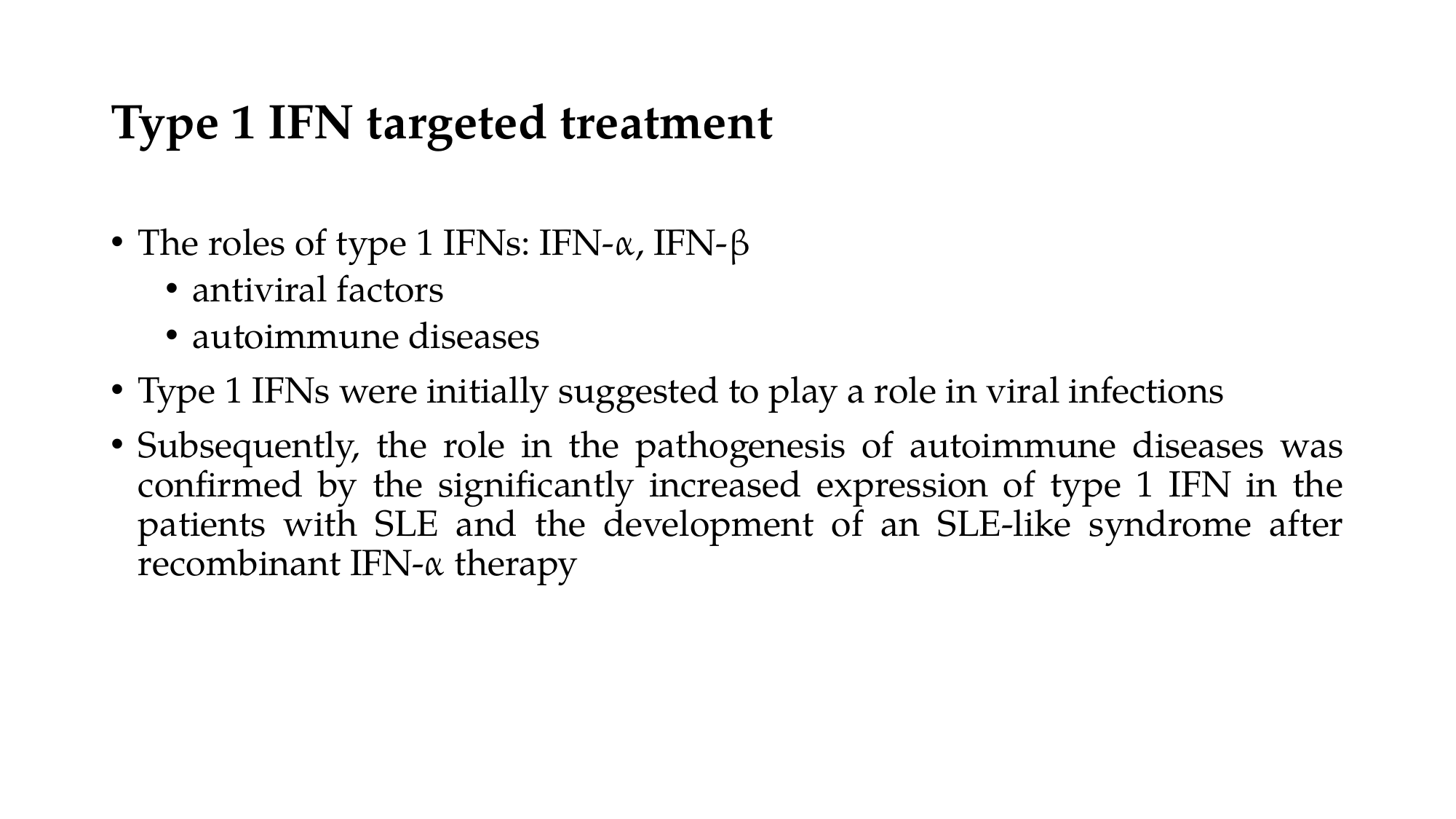

# Type 1 IFN targeted treatment
The roles of type 1 IFNs: IFN-α, IFN-β
antiviral factors
autoimmune diseases
Type 1 IFNs were initially suggested to play a role in viral infections
Subsequently, the role in the pathogenesis of autoimmune diseases was confirmed by the significantly increased expression of type 1 IFN in the patients with SLE and the development of an SLE-like syndrome after recombinant IFN-α therapy